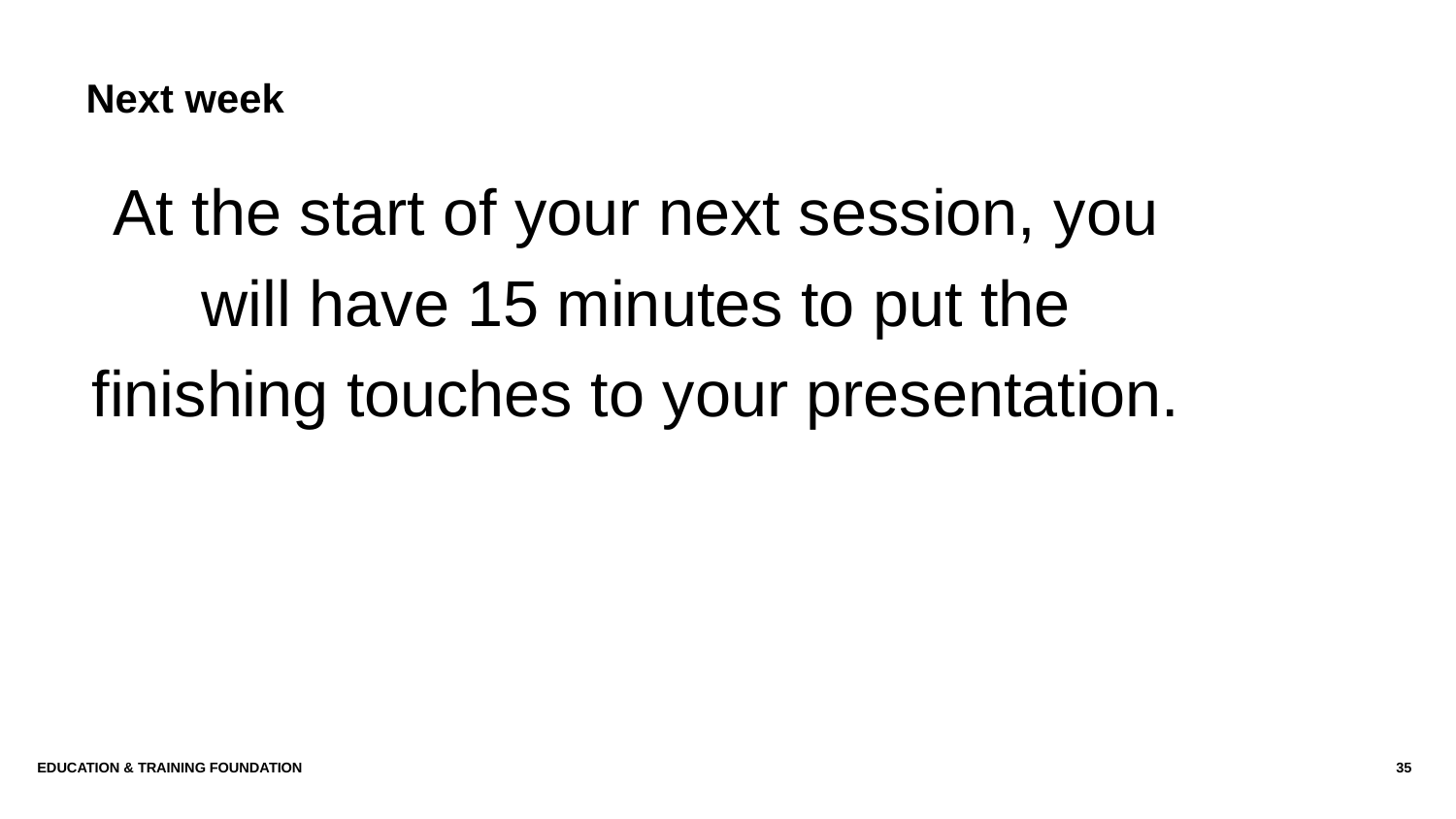

# Next week
At the start of your next session, you will have 15 minutes to put the finishing touches to your presentation.
Education & Training Foundation
35